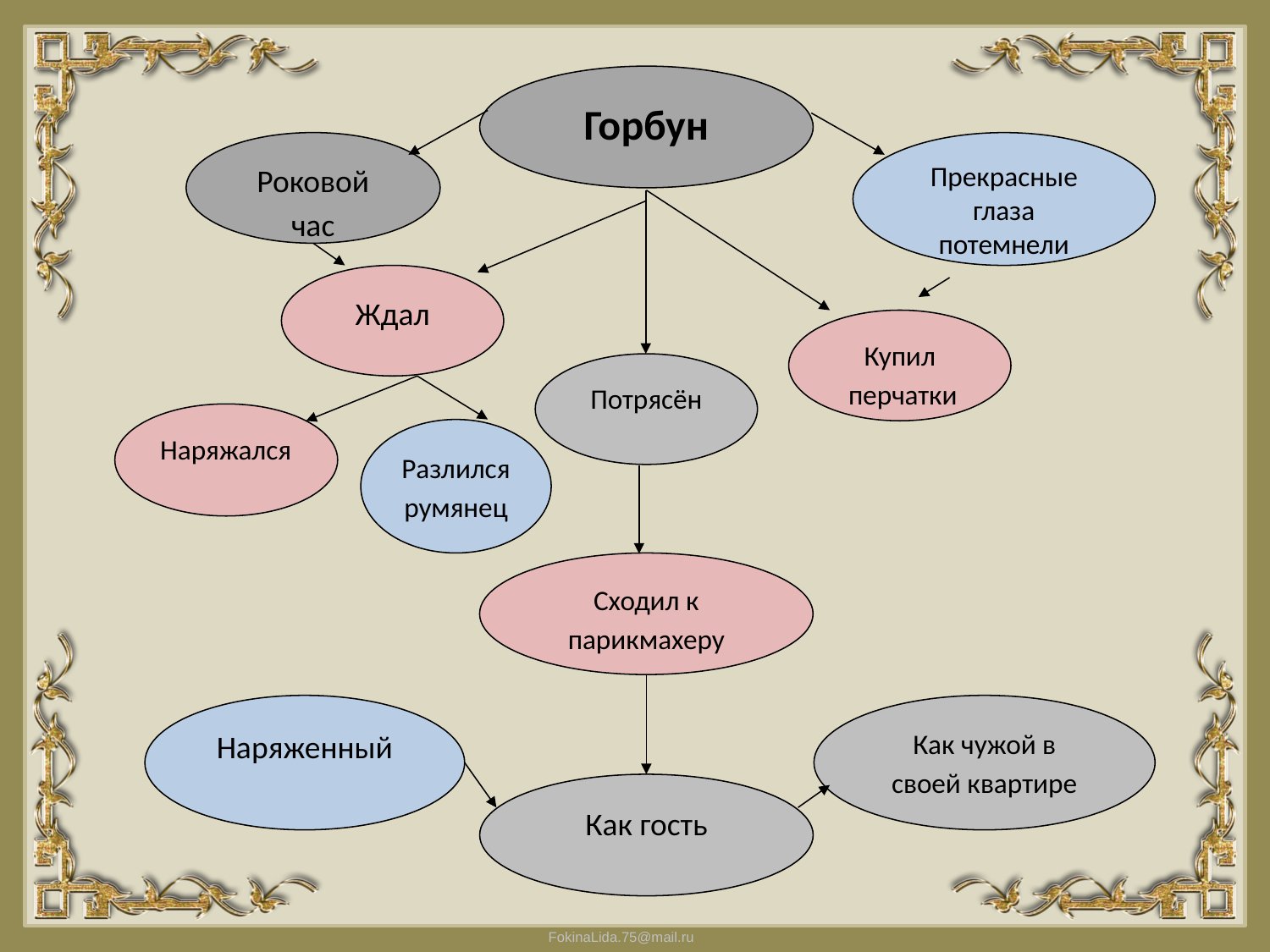

Горбун
Роковой час
Прекрасные глаза потемнели
Ждал
Купил
 перчатки
Потрясён
Наряжался
Разлился румянец
Сходил к парикмахеру
Наряженный
Как чужой в своей квартире

Как гость